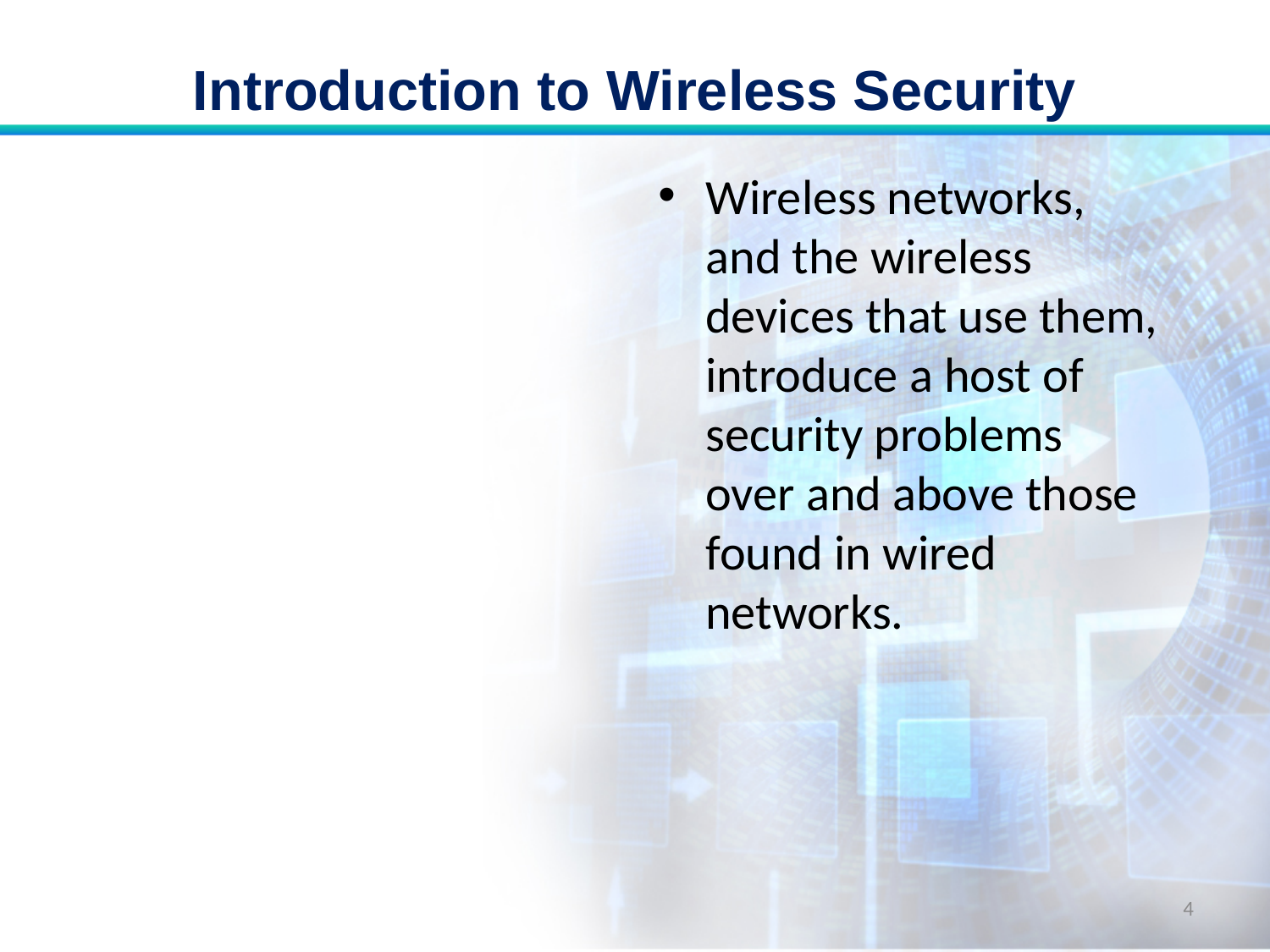

# Introduction to Wireless Security
Wireless networks, and the wireless devices that use them, introduce a host of security problems over and above those found in wired networks.
4